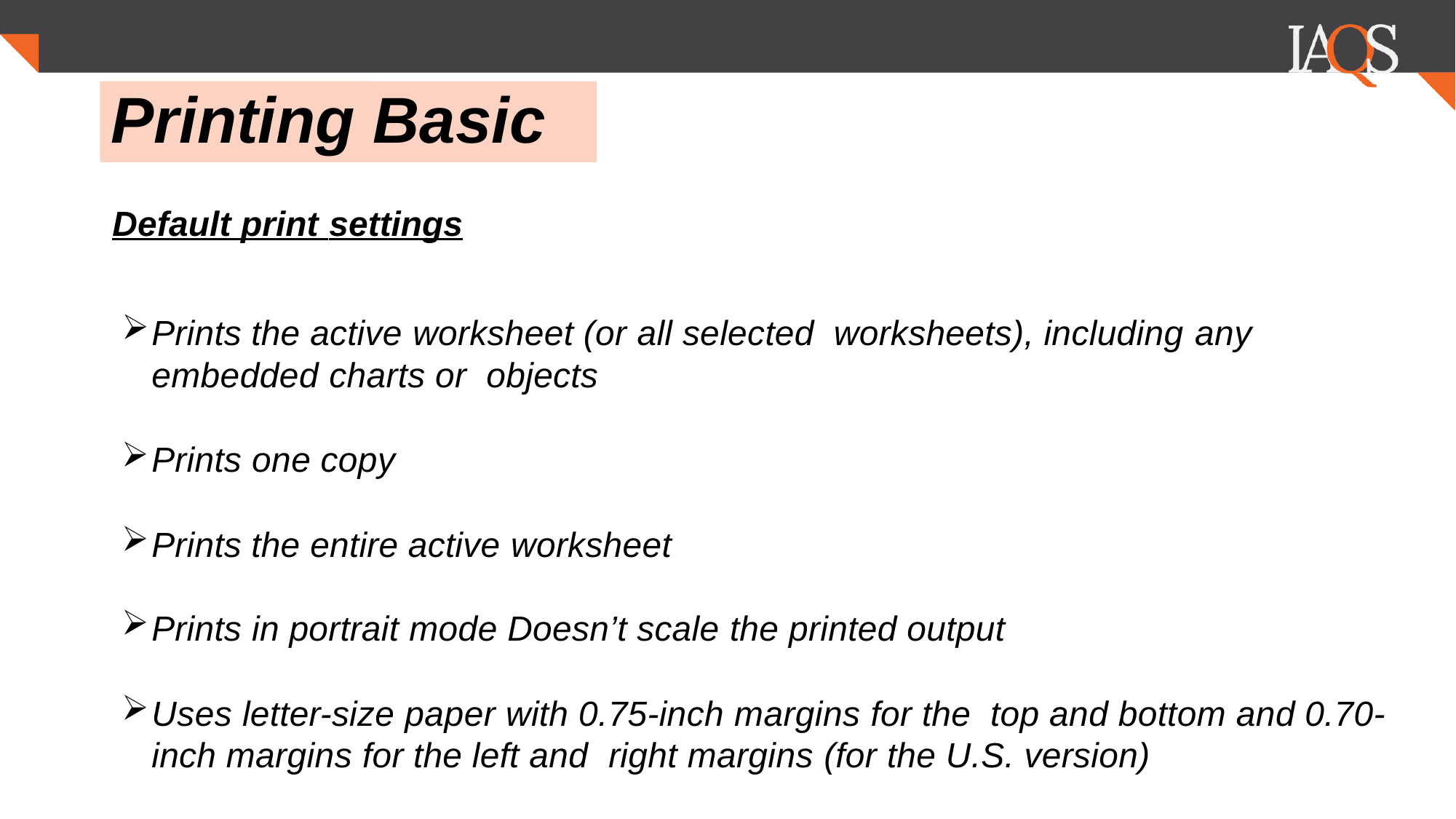

.

# Printing Basic
Default print settings

Prints the active worksheet (or all selected  worksheets), including any embedded charts or  objects

Prints one copy

Prints the entire active worksheet

Prints in portrait mode Doesn’t scale the printed output

Uses letter-size paper with 0.75-inch margins for the  top and bottom and 0.70-inch margins for the left and  right margins (for the U.S. version)